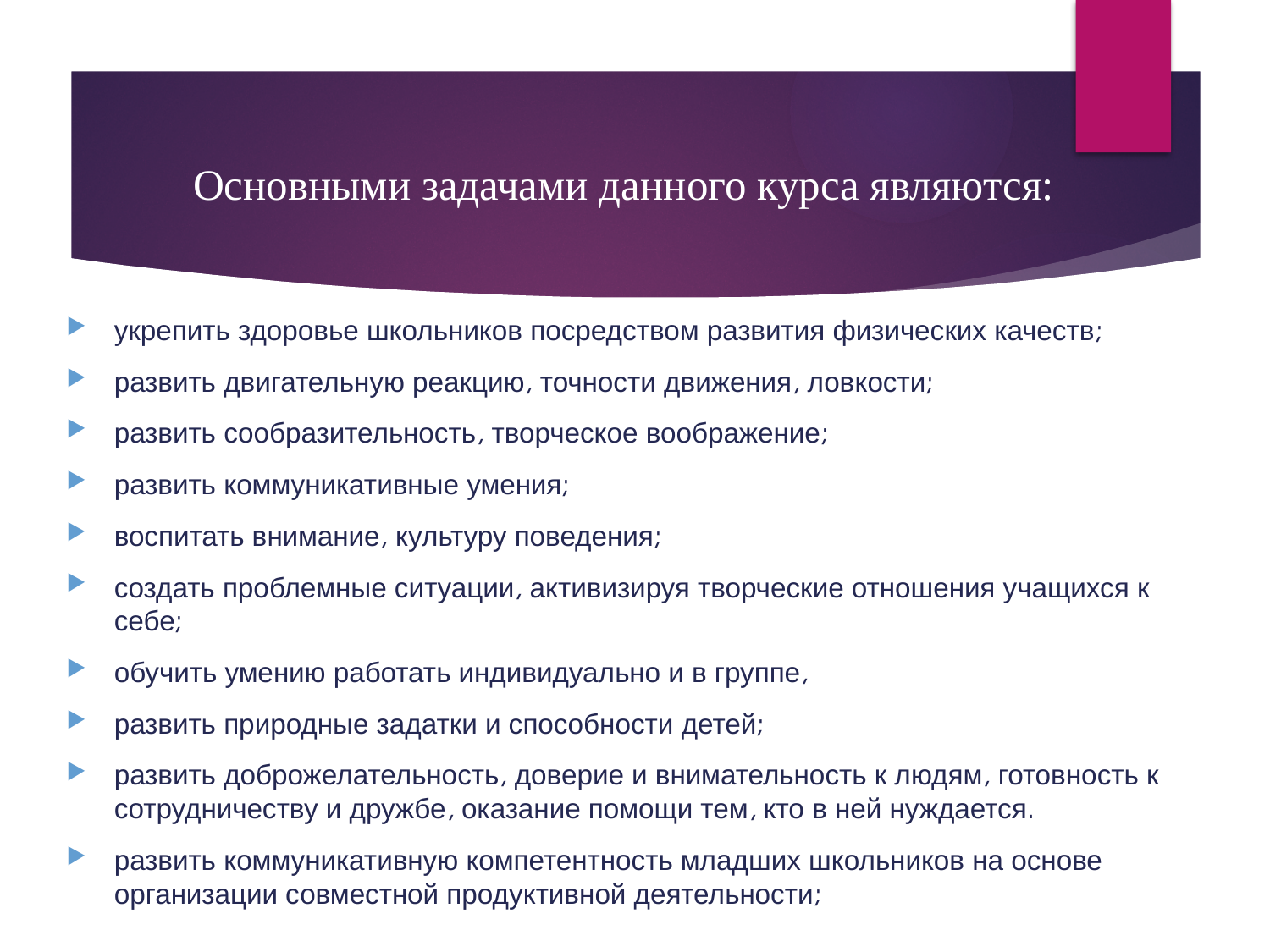

# Основными задачами данного курса являются:
укрепить здоровье школьников посредством развития физических качеств;
развить двигательную реакцию, точности движения, ловкости;
развить сообразительность, творческое воображение;
развить коммуникативные умения;
воспитать внимание, культуру поведения;
создать проблемные ситуации, активизируя творческие отношения учащихся к себе;
обучить умению работать индивидуально и в группе,
развить природные задатки и способности детей;
развить доброжелательность, доверие и внимательность к людям, готовность к сотрудничеству и дружбе, оказание помощи тем, кто в ней нуждается.
развить коммуникативную компетентность младших школьников на основе организации совместной продуктивной деятельности;